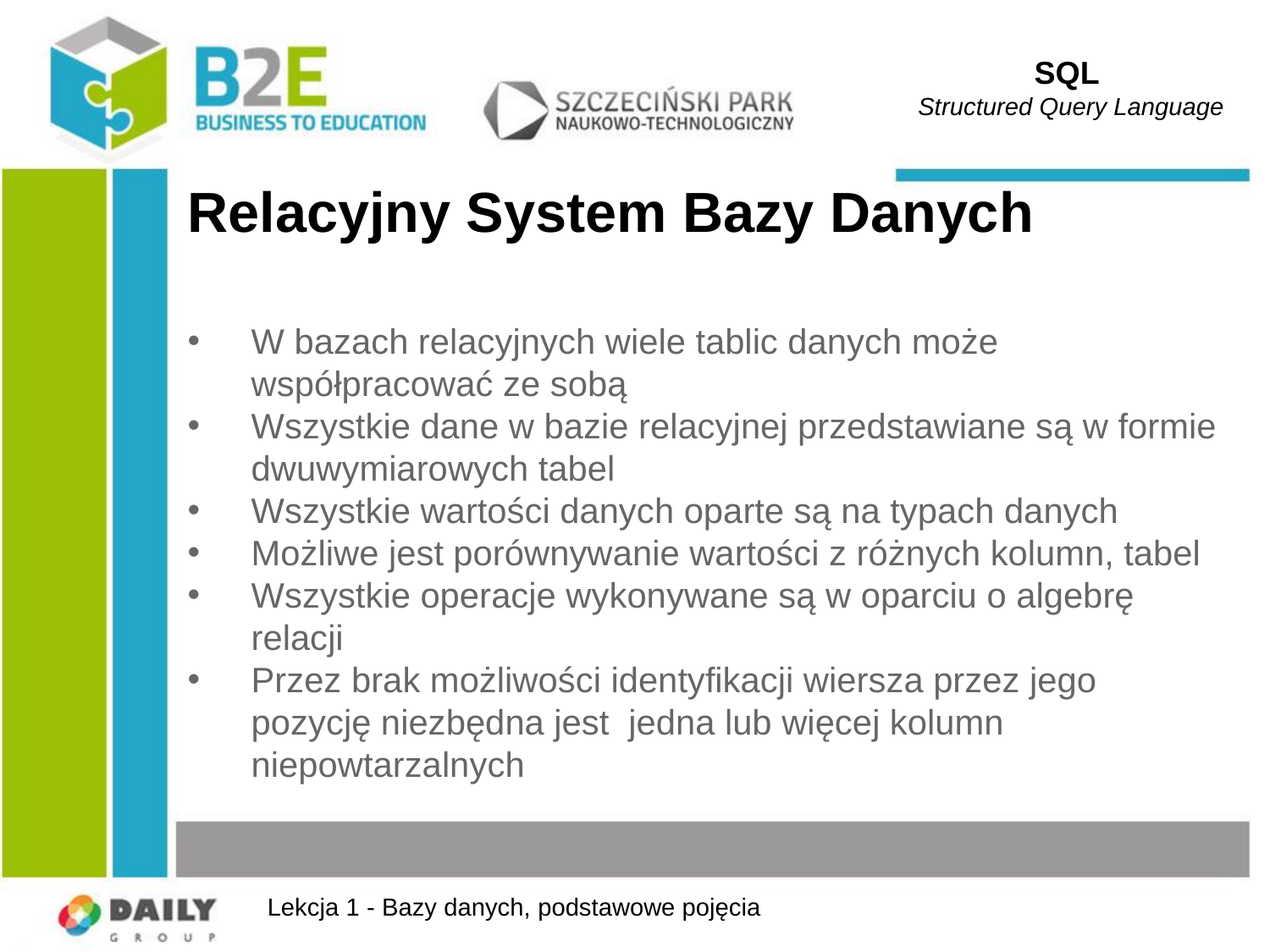

SQL
Structured Query Language
# Relacyjny System Bazy Danych
W bazach relacyjnych wiele tablic danych może współpracować ze sobą
Wszystkie dane w bazie relacyjnej przedstawiane są w formie dwuwymiarowych tabel
Wszystkie wartości danych oparte są na typach danych
Możliwe jest porównywanie wartości z różnych kolumn, tabel
Wszystkie operacje wykonywane są w oparciu o algebrę relacji
Przez brak możliwości identyfikacji wiersza przez jego pozycję niezbędna jest  jedna lub więcej kolumn niepowtarzalnych
Lekcja 1 - Bazy danych, podstawowe pojęcia